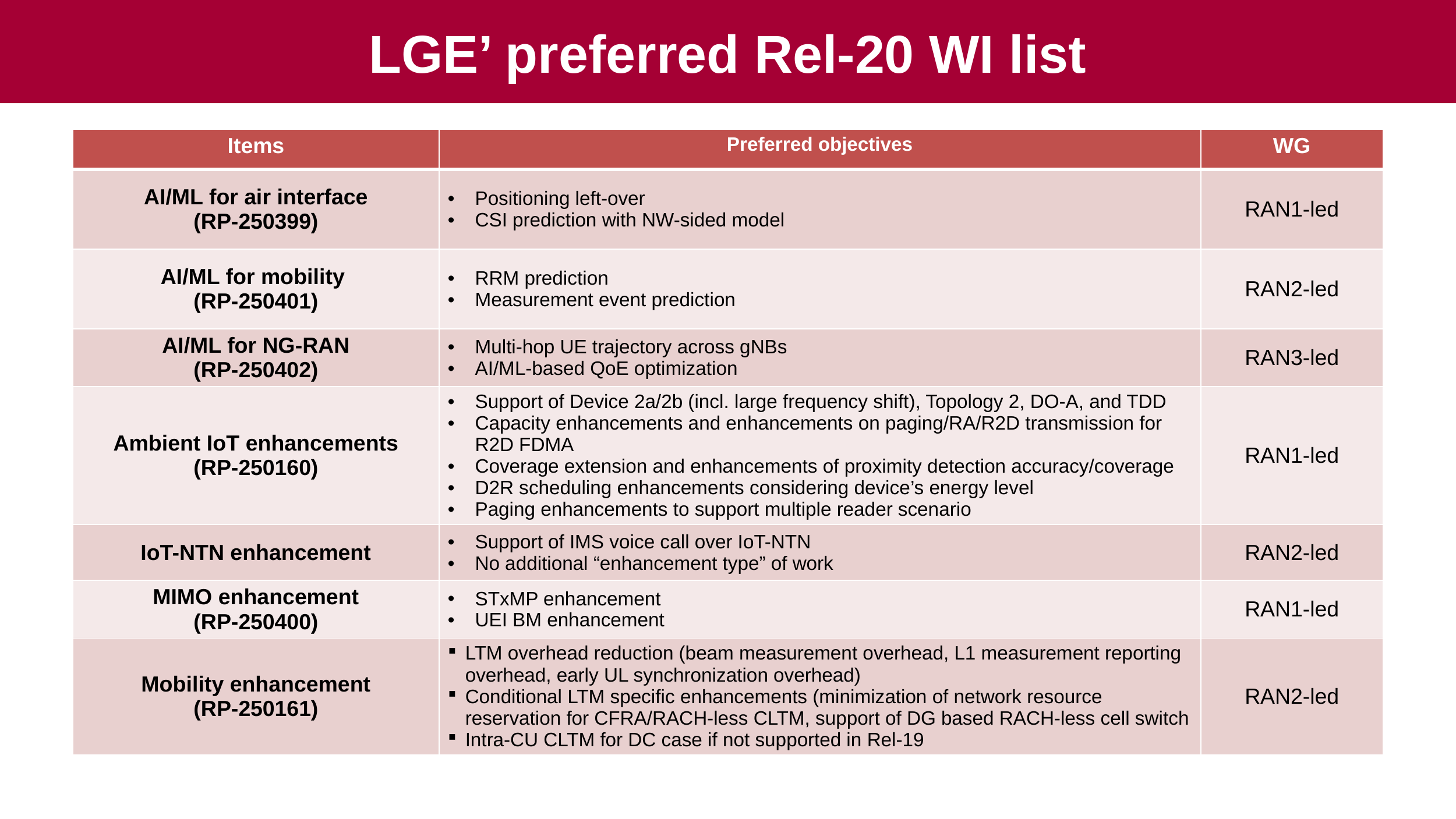

# LGE’ preferred Rel-20 WI list

| Items | Preferred objectives | WG |
| --- | --- | --- |
| AI/ML for air interface (RP-250399) | Positioning left-over CSI prediction with NW-sided model | RAN1-led |
| AI/ML for mobility (RP-250401) | RRM prediction Measurement event prediction | RAN2-led |
| AI/ML for NG-RAN (RP-250402) | Multi-hop UE trajectory across gNBs AI/ML-based QoE optimization | RAN3-led |
| Ambient IoT enhancements (RP-250160) | Support of Device 2a/2b (incl. large frequency shift), Topology 2, DO-A, and TDD Capacity enhancements and enhancements on paging/RA/R2D transmission for R2D FDMA Coverage extension and enhancements of proximity detection accuracy/coverage D2R scheduling enhancements considering device’s energy level Paging enhancements to support multiple reader scenario | RAN1-led |
| IoT-NTN enhancement | Support of IMS voice call over IoT-NTN No additional “enhancement type” of work | RAN2-led |
| MIMO enhancement (RP-250400) | STxMP enhancement UEI BM enhancement | RAN1-led |
| Mobility enhancement (RP-250161) | LTM overhead reduction (beam measurement overhead, L1 measurement reporting overhead, early UL synchronization overhead) Conditional LTM specific enhancements (minimization of network resource reservation for CFRA/RACH-less CLTM, support of DG based RACH-less cell switch Intra-CU CLTM for DC case if not supported in Rel-19 | RAN2-led |